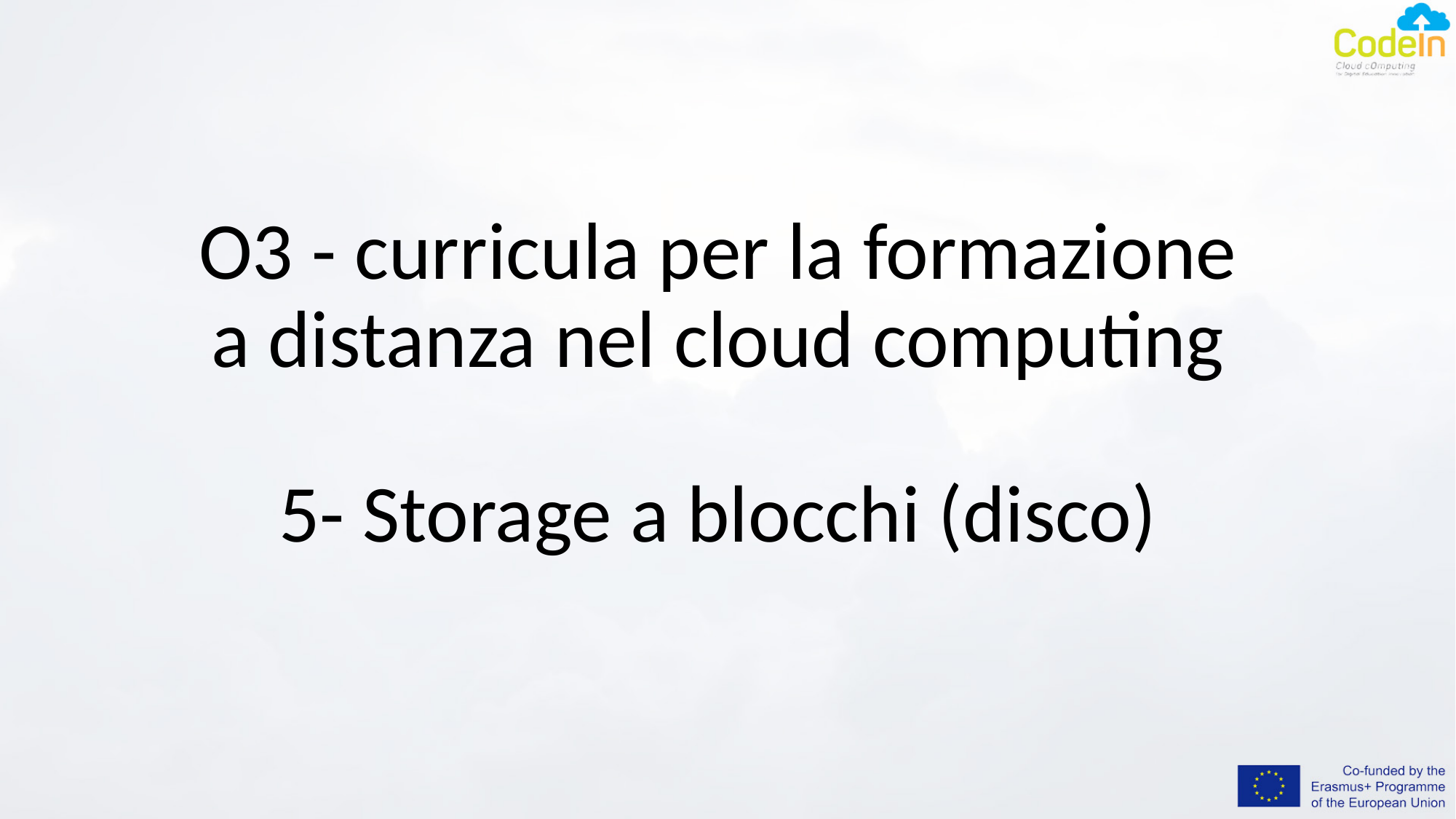

# O3 - curricula per la formazione a distanza nel cloud computing 5- Storage a blocchi (disco)